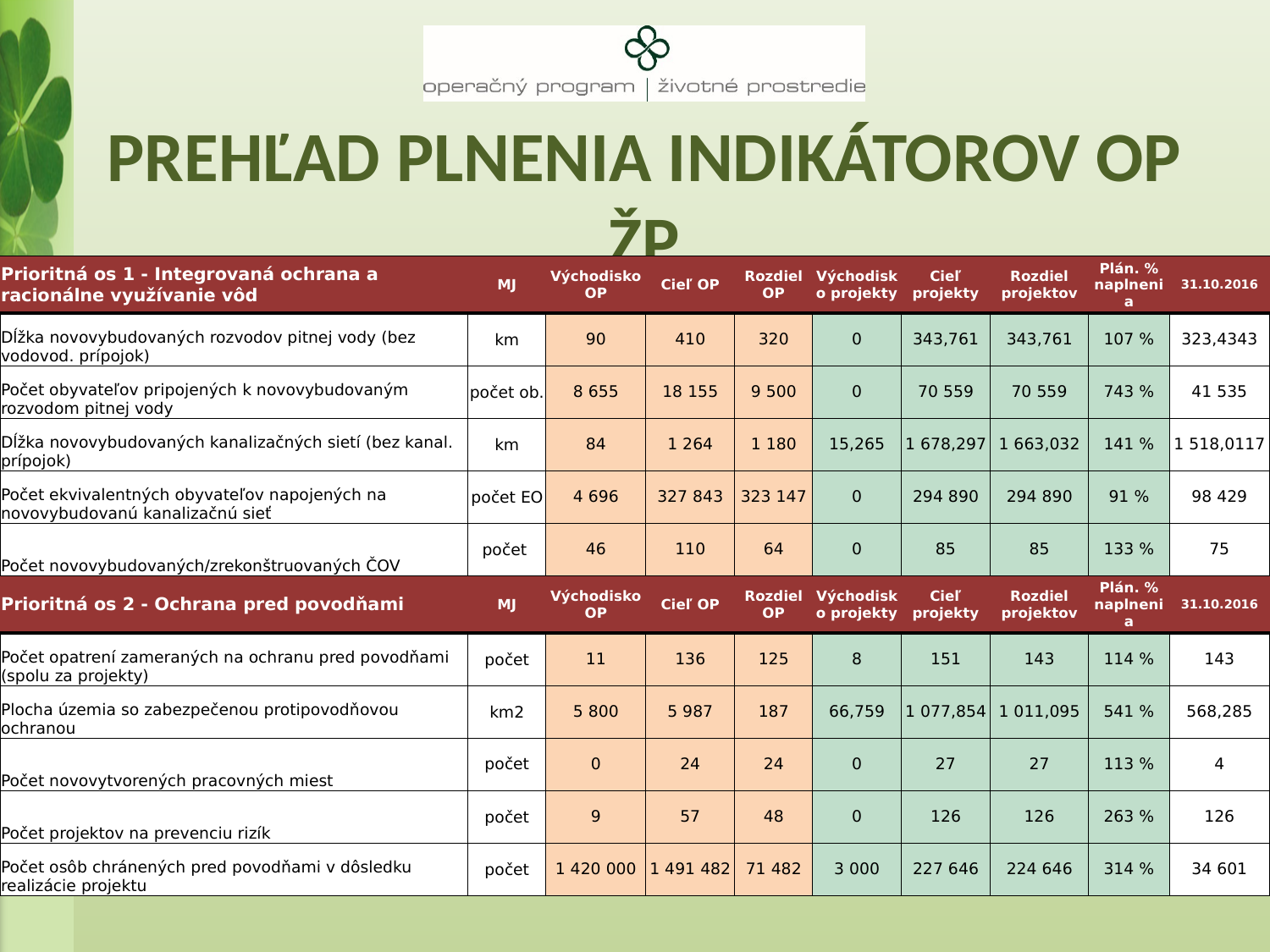

# Prehľad plnenia indikátorov OP ŽP
| Prioritná os 1 - Integrovaná ochrana a racionálne využívanie vôd | MJ | Východisko OP | Cieľ OP | Rozdiel OP | Východisko projekty | Cieľ projekty | Rozdiel projektov | Plán. % naplnenia | 31.10.2016 |
| --- | --- | --- | --- | --- | --- | --- | --- | --- | --- |
| Dĺžka novovybudovaných rozvodov pitnej vody (bez vodovod. prípojok) | km | 90 | 410 | 320 | 0 | 343,761 | 343,761 | 107 % | 323,4343 |
| Počet obyvateľov pripojených k novovybudovaným rozvodom pitnej vody | počet ob. | 8 655 | 18 155 | 9 500 | 0 | 70 559 | 70 559 | 743 % | 41 535 |
| Dĺžka novovybudovaných kanalizačných sietí (bez kanal. prípojok) | km | 84 | 1 264 | 1 180 | 15,265 | 1 678,297 | 1 663,032 | 141 % | 1 518,0117 |
| Počet ekvivalentných obyvateľov napojených na novovybudovanú kanalizačnú sieť | počet EO | 4 696 | 327 843 | 323 147 | 0 | 294 890 | 294 890 | 91 % | 98 429 |
| Počet novovybudovaných/zrekonštruovaných ČOV | počet | 46 | 110 | 64 | 0 | 85 | 85 | 133 % | 75 |
| Prioritná os 2 - Ochrana pred povodňami | MJ | Východisko OP | Cieľ OP | Rozdiel OP | Východisko projekty | Cieľ projekty | Rozdiel projektov | Plán. % naplnenia | 31.10.2016 |
| Počet opatrení zameraných na ochranu pred povodňami (spolu za projekty) | počet | 11 | 136 | 125 | 8 | 151 | 143 | 114 % | 143 |
| Plocha územia so zabezpečenou protipovodňovou ochranou | km2 | 5 800 | 5 987 | 187 | 66,759 | 1 077,854 | 1 011,095 | 541 % | 568,285 |
| Počet novovytvorených pracovných miest | počet | 0 | 24 | 24 | 0 | 27 | 27 | 113 % | 4 |
| Počet projektov na prevenciu rizík | počet | 9 | 57 | 48 | 0 | 126 | 126 | 263 % | 126 |
| Počet osôb chránených pred povodňami v dôsledku realizácie projektu | počet | 1 420 000 | 1 491 482 | 71 482 | 3 000 | 227 646 | 224 646 | 314 % | 34 601 |